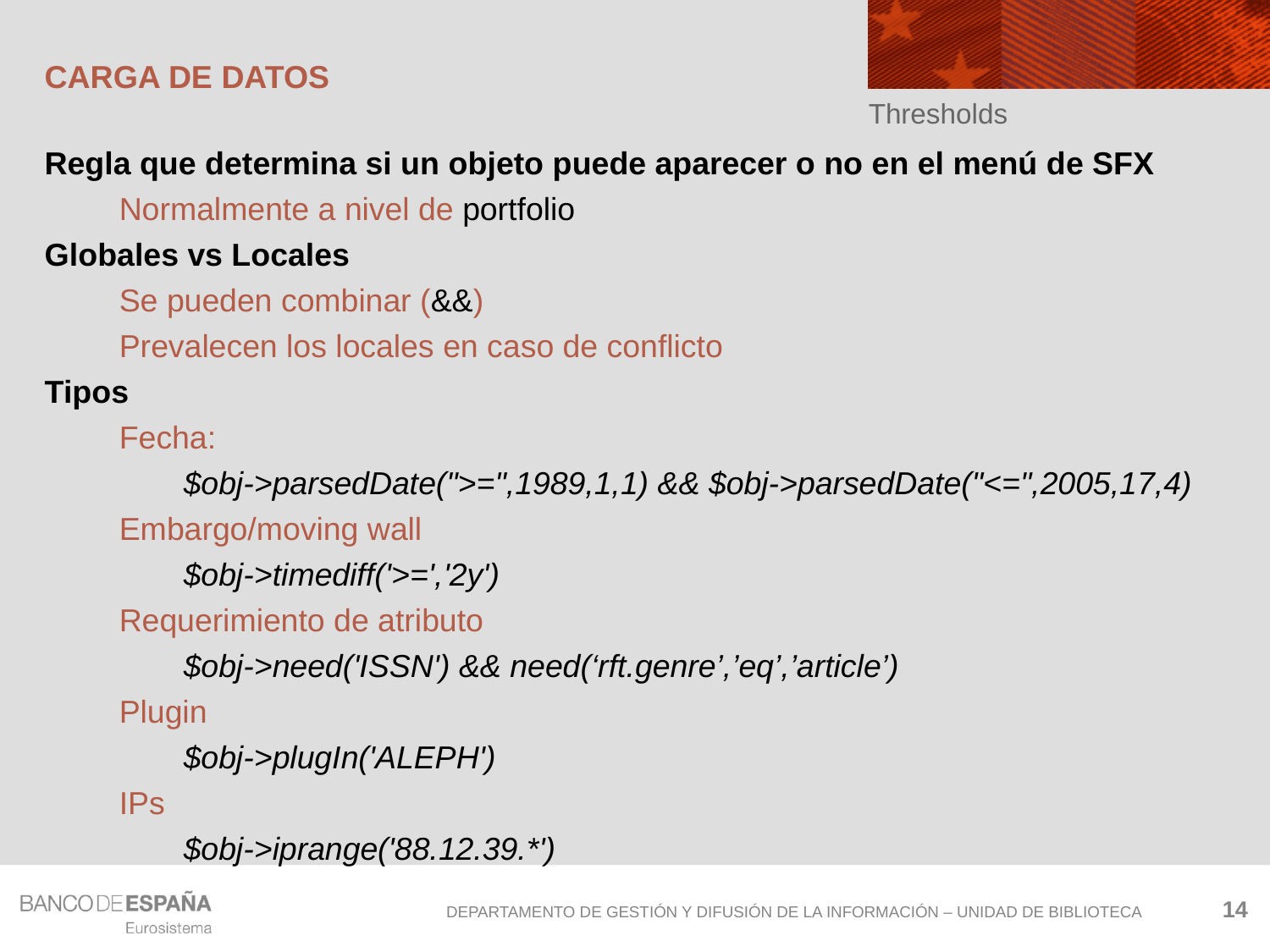

# CARGA DE DATOS
Thresholds
Regla que determina si un objeto puede aparecer o no en el menú de SFX
Normalmente a nivel de portfolio
Globales vs Locales
Se pueden combinar (&&)
Prevalecen los locales en caso de conflicto
Tipos
Fecha:
$obj->parsedDate(">=",1989,1,1) && $obj->parsedDate("<=",2005,17,4)
Embargo/moving wall
$obj->timediff('>=','2y')
Requerimiento de atributo
$obj->need('ISSN') && need(‘rft.genre’,’eq’,’article’)
Plugin
$obj->plugIn('ALEPH')
IPs
$obj->iprange('88.12.39.*')

14